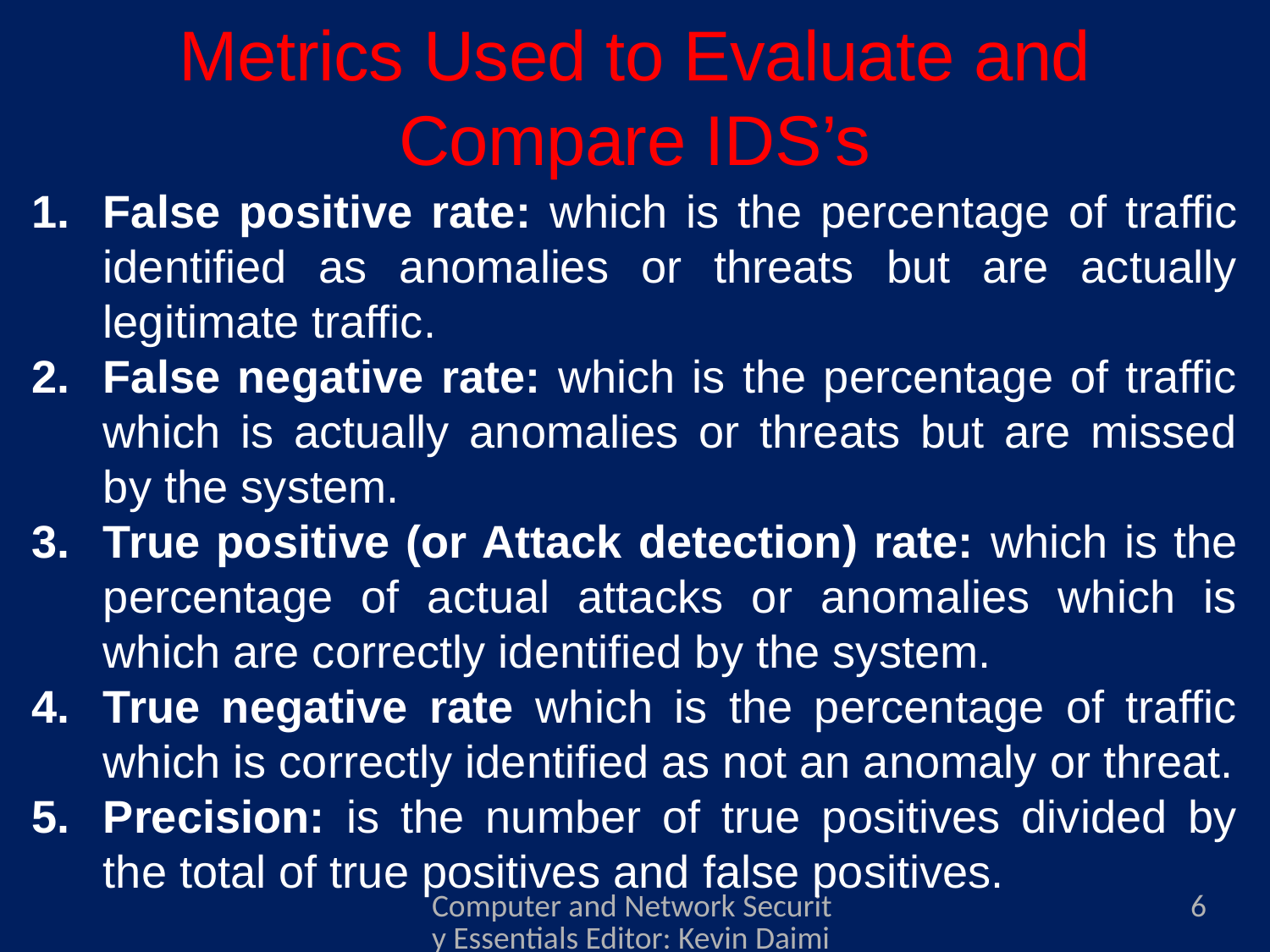

# Metrics Used to Evaluate and Compare IDS’s
False positive rate: which is the percentage of traffic identified as anomalies or threats but are actually legitimate traffic.
False negative rate: which is the percentage of traffic which is actually anomalies or threats but are missed by the system.
True positive (or Attack detection) rate: which is the percentage of actual attacks or anomalies which is which are correctly identified by the system.
True negative rate which is the percentage of traffic which is correctly identified as not an anomaly or threat.
Precision: is the number of true positives divided by the total of true positives and false positives.
Computer and Network Security Essentials Editor: Kevin Daimi Associate Editors: Guillermo Francia, Levent Ertaul, Luis H. Encinas, Eman El-Sheikh Published by Springer
6